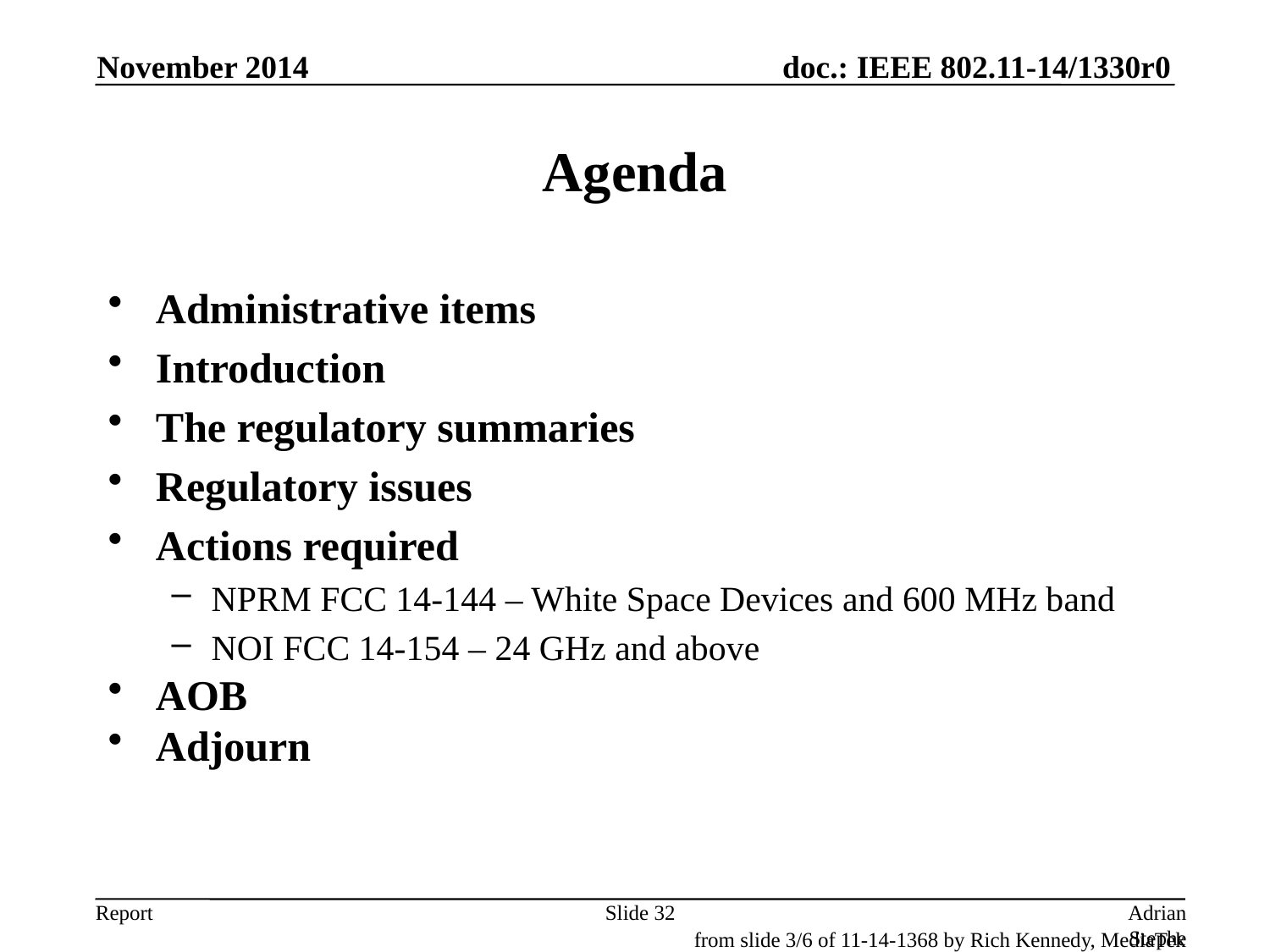

November 2014
# Agenda
Administrative items
Introduction
The regulatory summaries
Regulatory issues
Actions required
NPRM FCC 14-144 – White Space Devices and 600 MHz band
NOI FCC 14-154 – 24 GHz and above
AOB
Adjourn
Slide 32
Adrian Stephens, Intel Corporation
from slide 3/6 of 11-14-1368 by Rich Kennedy, MediaTek